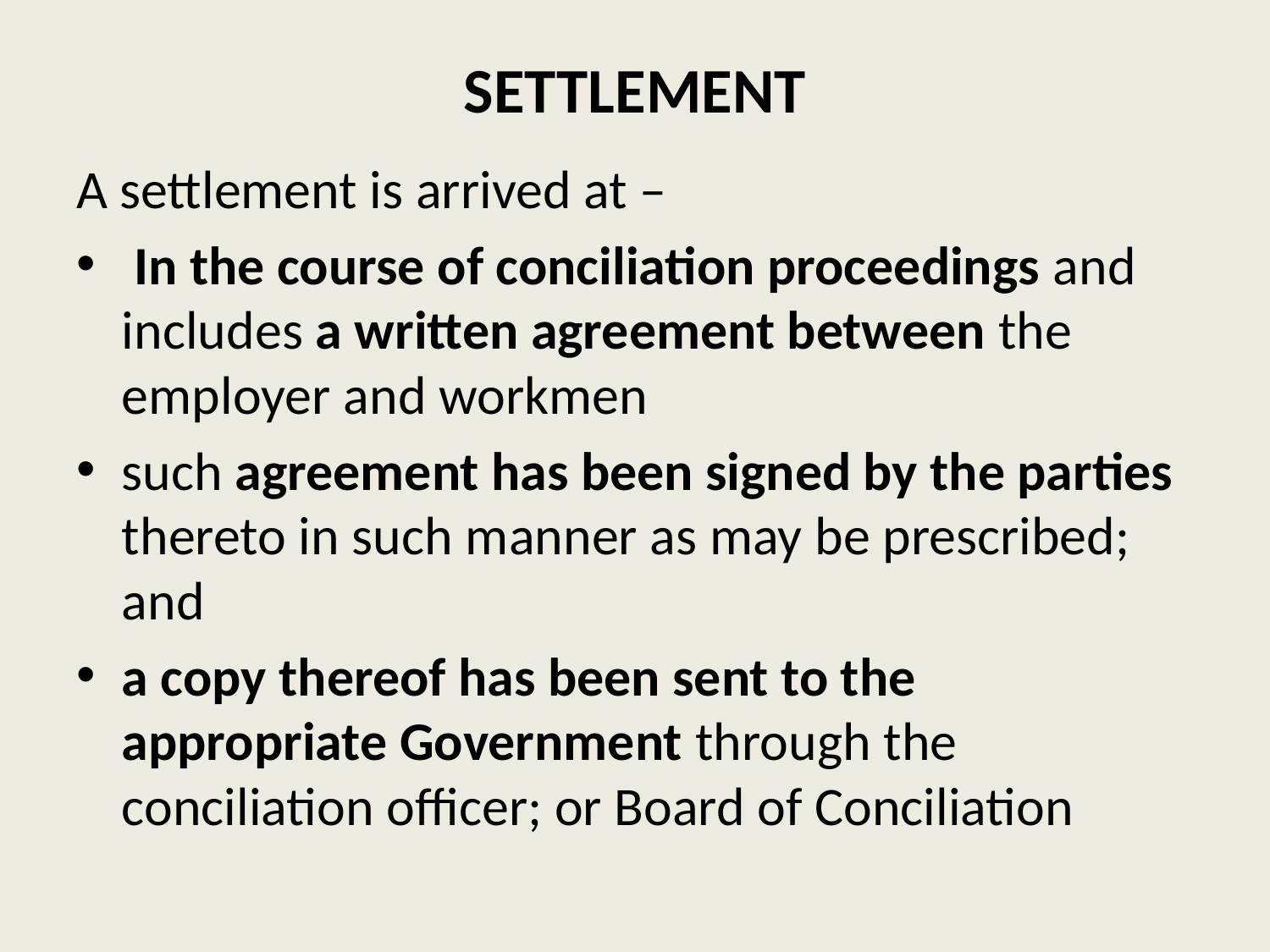

# SETTLEMENT
A settlement is arrived at –
 In the course of conciliation proceedings and includes a written agreement between the employer and workmen
such agreement has been signed by the parties thereto in such manner as may be prescribed; and
a copy thereof has been sent to the appropriate Government through the conciliation officer; or Board of Conciliation